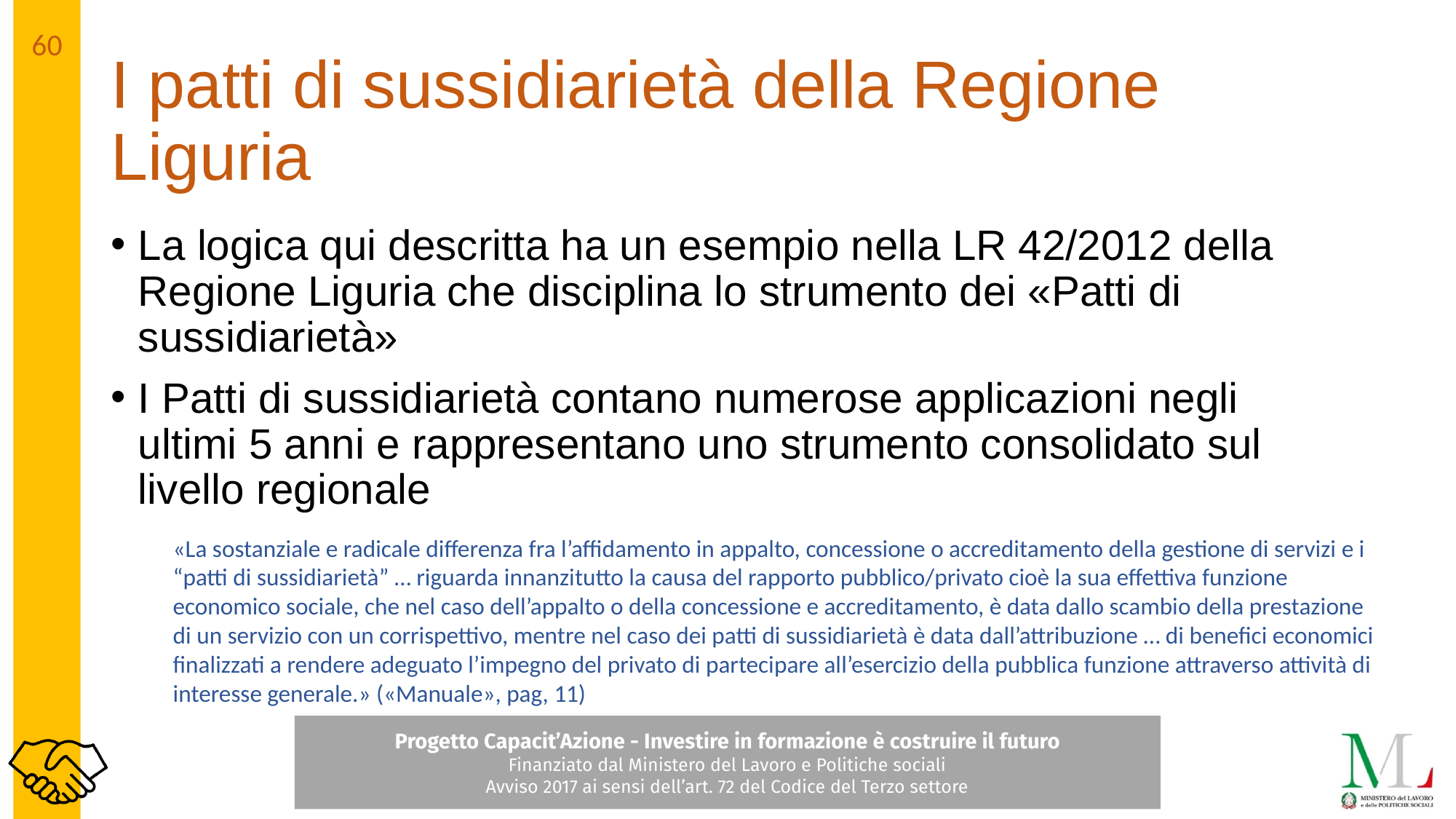

# I patti di sussidiarietà della Regione Liguria
La logica qui descritta ha un esempio nella LR 42/2012 della Regione Liguria che disciplina lo strumento dei «Patti di sussidiarietà»
I Patti di sussidiarietà contano numerose applicazioni negli ultimi 5 anni e rappresentano uno strumento consolidato sul livello regionale
«La sostanziale e radicale differenza fra l’affidamento in appalto, concessione o accreditamento della gestione di servizi e i “patti di sussidiarietà” … riguarda innanzitutto la causa del rapporto pubblico/privato cioè la sua effettiva funzione economico sociale, che nel caso dell’appalto o della concessione e accreditamento, è data dallo scambio della prestazione di un servizio con un corrispettivo, mentre nel caso dei patti di sussidiarietà è data dall’attribuzione … di benefici economici finalizzati a rendere adeguato l’impegno del privato di partecipare all’esercizio della pubblica funzione attraverso attività di interesse generale.» («Manuale», pag, 11)
60